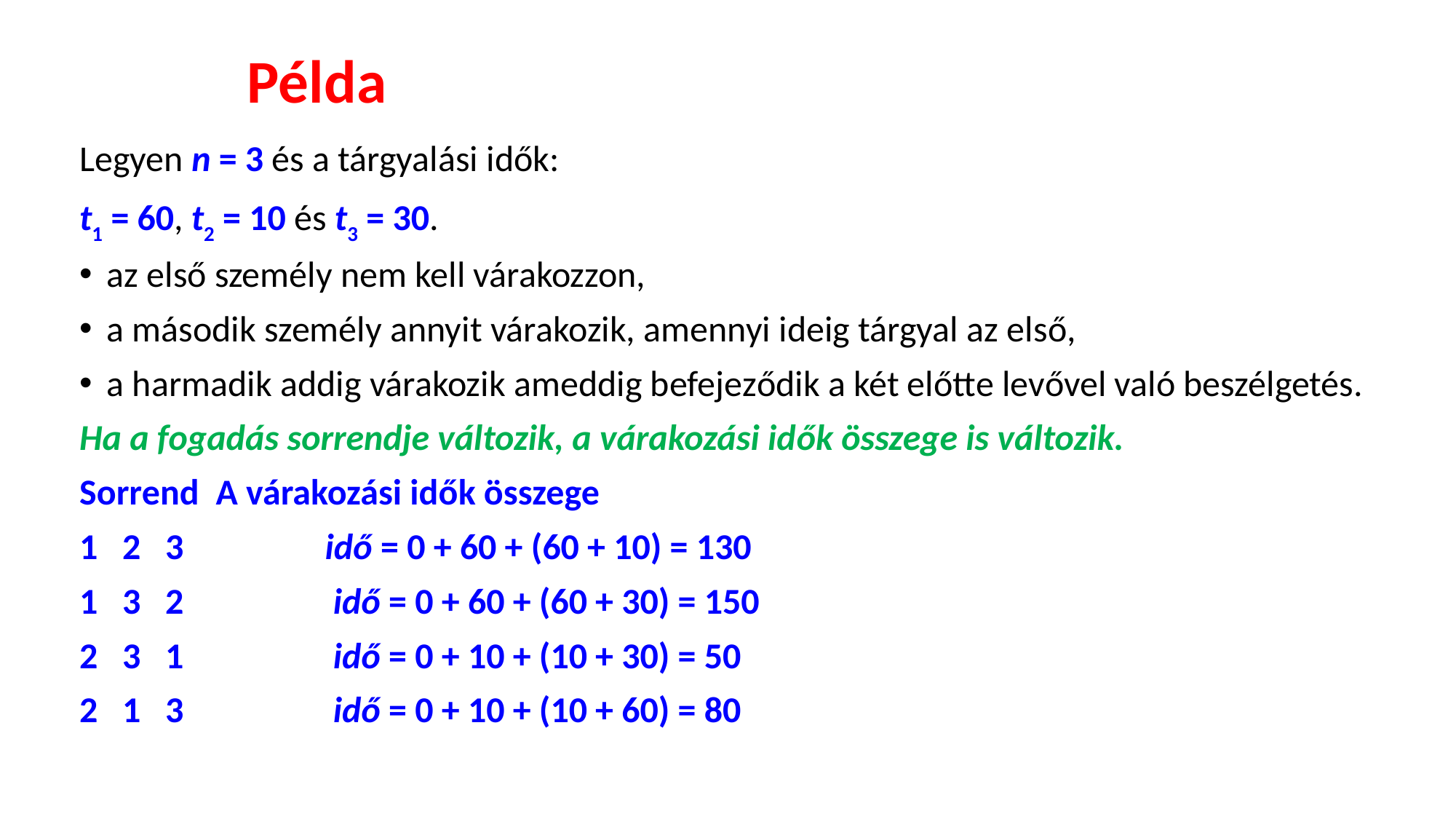

# Példa
Legyen n = 3 és a tárgyalási idők:
t1 = 60, t2 = 10 és t3 = 30.
az első személy nem kell várakozzon,
a második személy annyit várakozik, amennyi ideig tárgyal az első,
a harmadik addig várakozik ameddig befejeződik a két előtte levővel való beszélgetés.
Ha a fogadás sorrendje változik, a várakozási idők összege is változik.
Sorrend 	A várakozási idők összege
1   2   3      	idő = 0 + 60 + (60 + 10) = 130
1   3   2      	 idő = 0 + 60 + (60 + 30) = 150
2   3   1      	 idő = 0 + 10 + (10 + 30) = 50
2   1   3      	 idő = 0 + 10 + (10 + 60) = 80